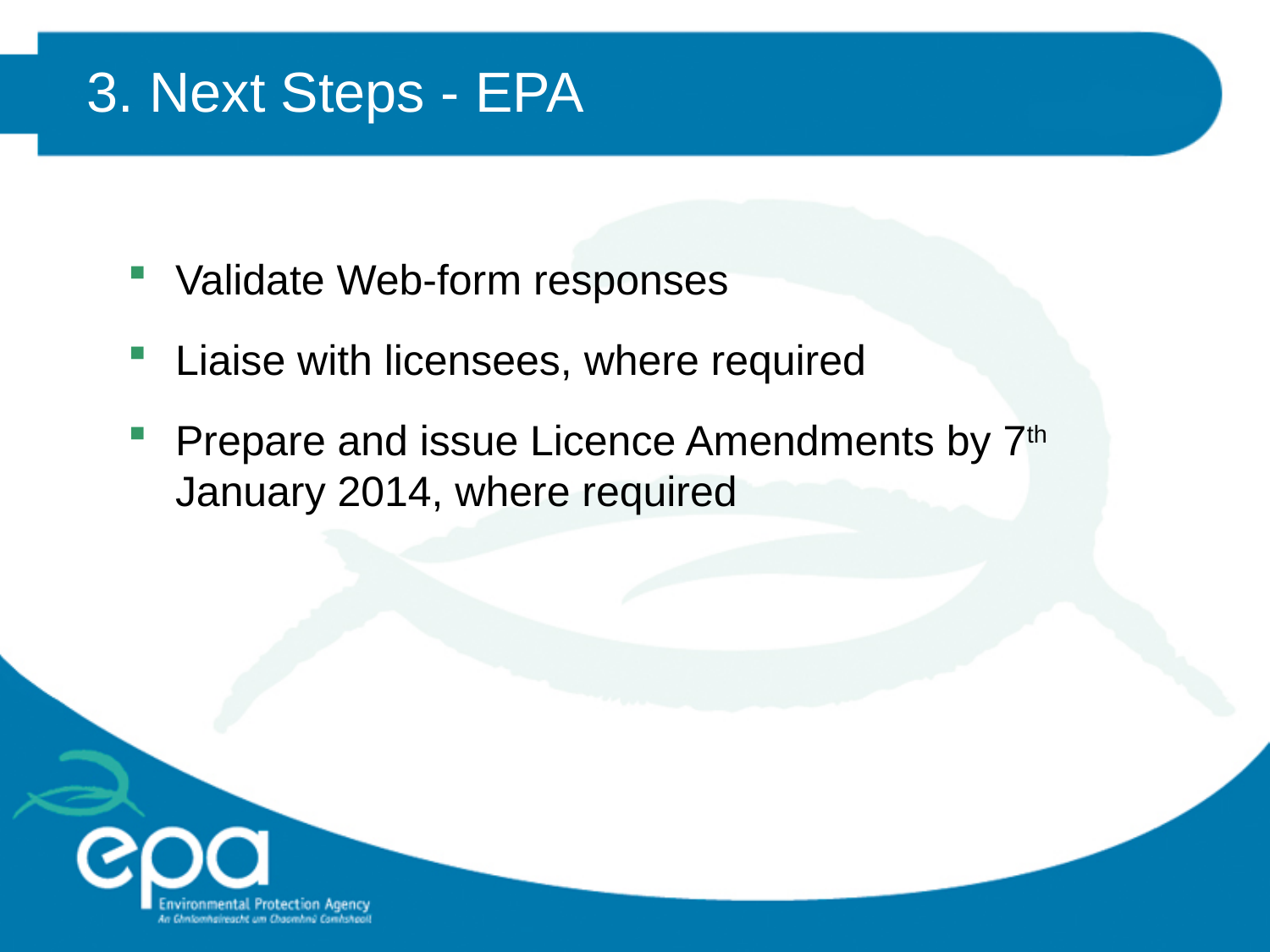

# 3. Next Steps - EPA
Validate Web-form responses
Liaise with licensees, where required
Prepare and issue Licence Amendments by 7th January 2014, where required